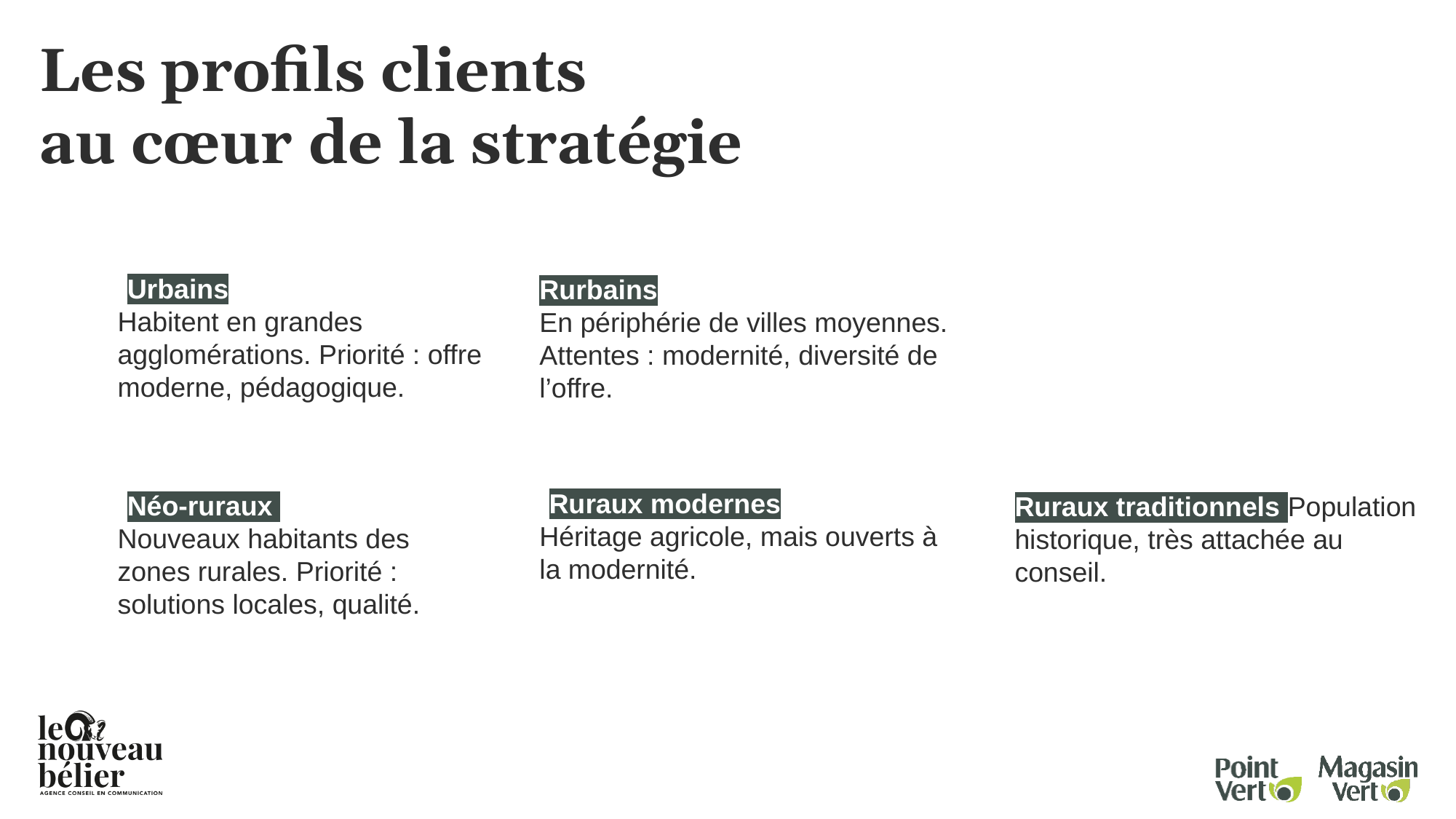

Les profils clients
au cœur de la stratégie
Urbains
Habitent en grandes agglomérations. Priorité : offre moderne, pédagogique.
Rurbains
En périphérie de villes moyennes. Attentes : modernité, diversité de l’offre.
Ruraux modernes
Héritage agricole, mais ouverts à la modernité.
Néo-ruraux
Nouveaux habitants des zones rurales. Priorité : solutions locales, qualité.
Ruraux traditionnels Population historique, très attachée au conseil.